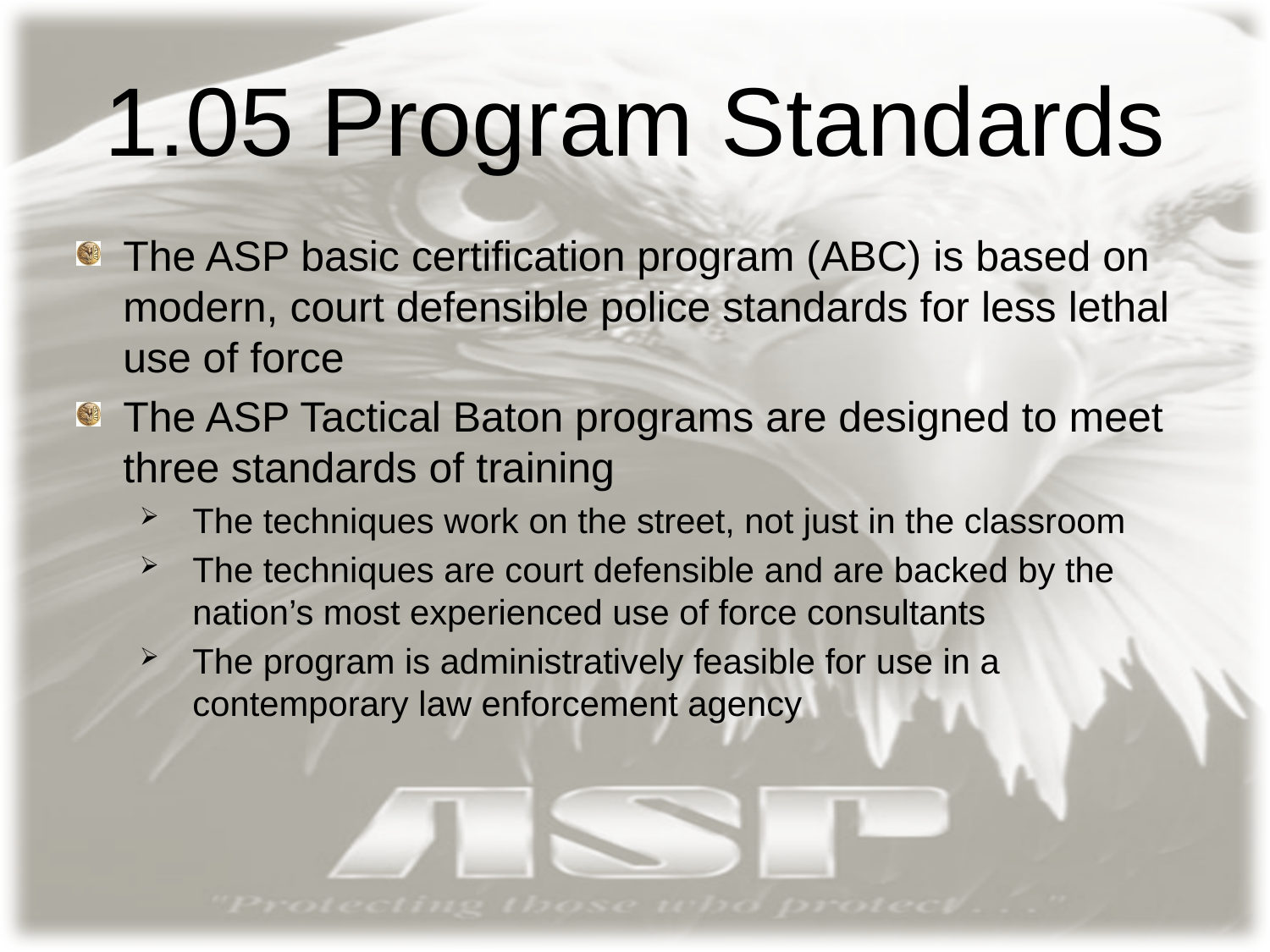

# 1.05 Program Standards
The ASP basic certification program (ABC) is based on modern, court defensible police standards for less lethal use of force
The ASP Tactical Baton programs are designed to meet three standards of training
The techniques work on the street, not just in the classroom
The techniques are court defensible and are backed by the nation’s most experienced use of force consultants
The program is administratively feasible for use in a contemporary law enforcement agency